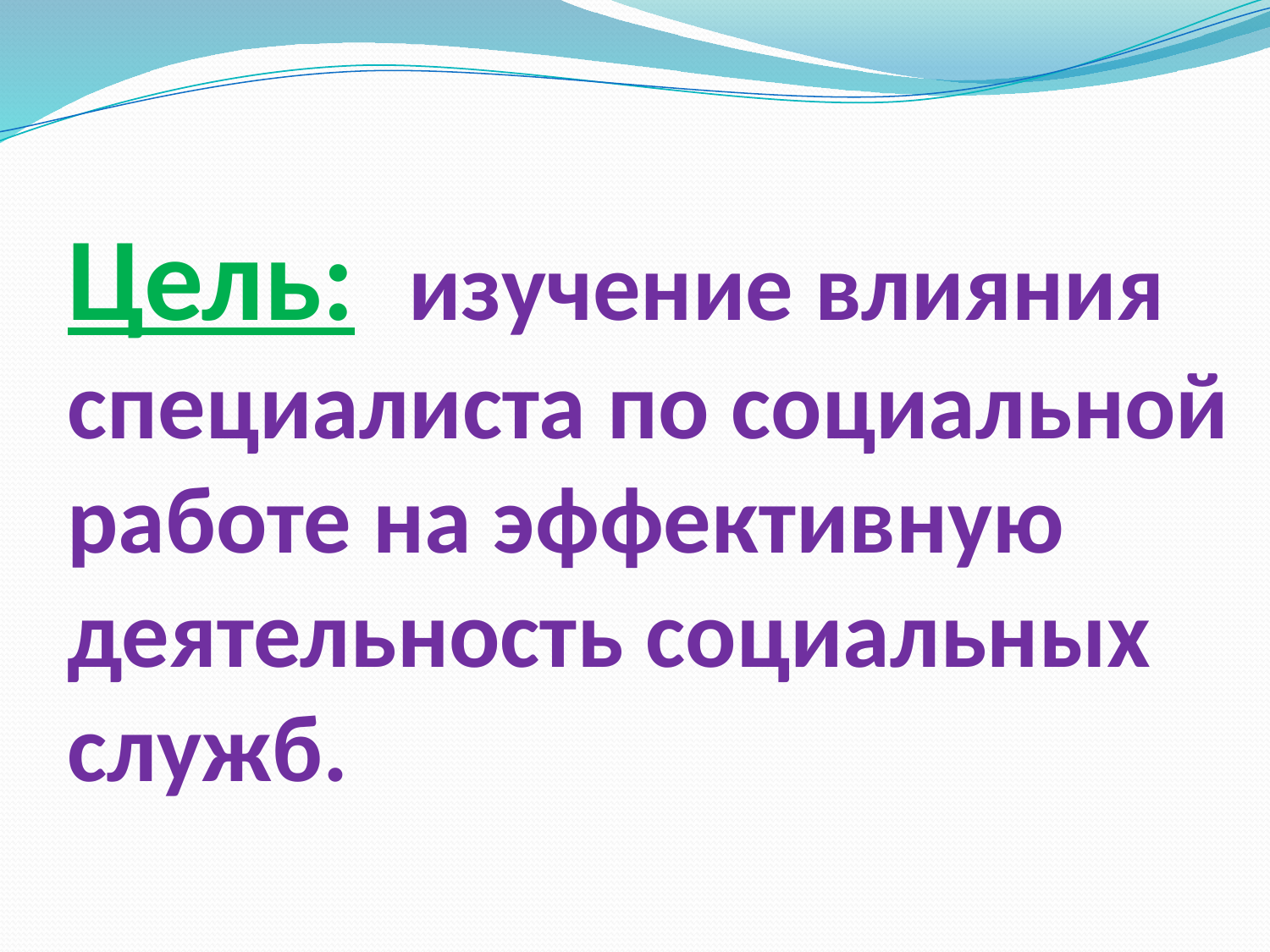

# Цель:  изучение влияния специалиста по социальной работе на эффективную деятельность социальных служб.